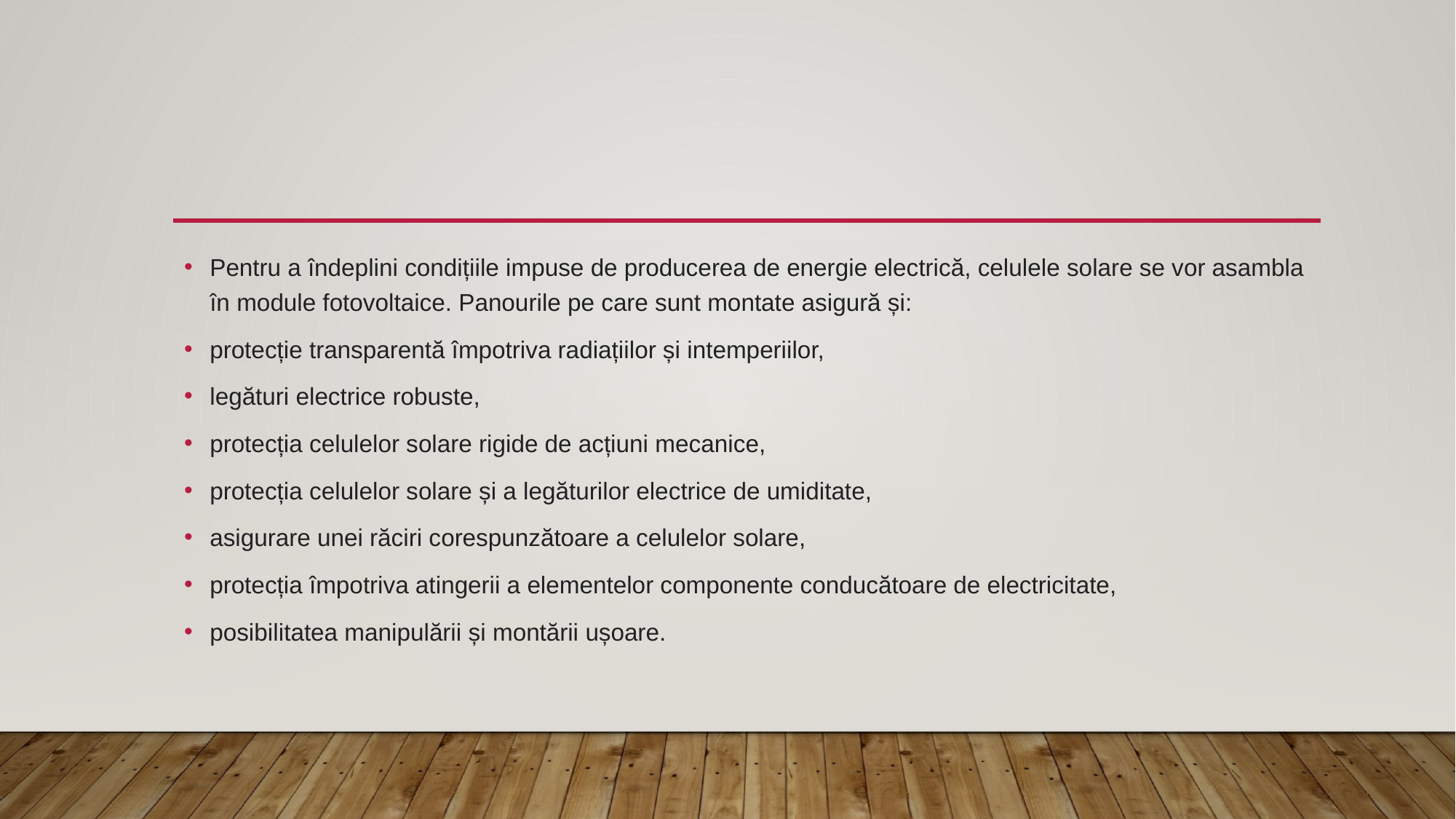

Pentru a îndeplini condițiile impuse de producerea de energie electrică, celulele solare se vor asambla în module fotovoltaice. Panourile pe care sunt montate asigură și:
protecție transparentă împotriva radiațiilor și intemperiilor,
legături electrice robuste,
protecția celulelor solare rigide de acțiuni mecanice,
protecția celulelor solare și a legăturilor electrice de umiditate,
asigurare unei răciri corespunzătoare a celulelor solare,
protecția împotriva atingerii a elementelor componente conducătoare de electricitate,
posibilitatea manipulării și montării ușoare.